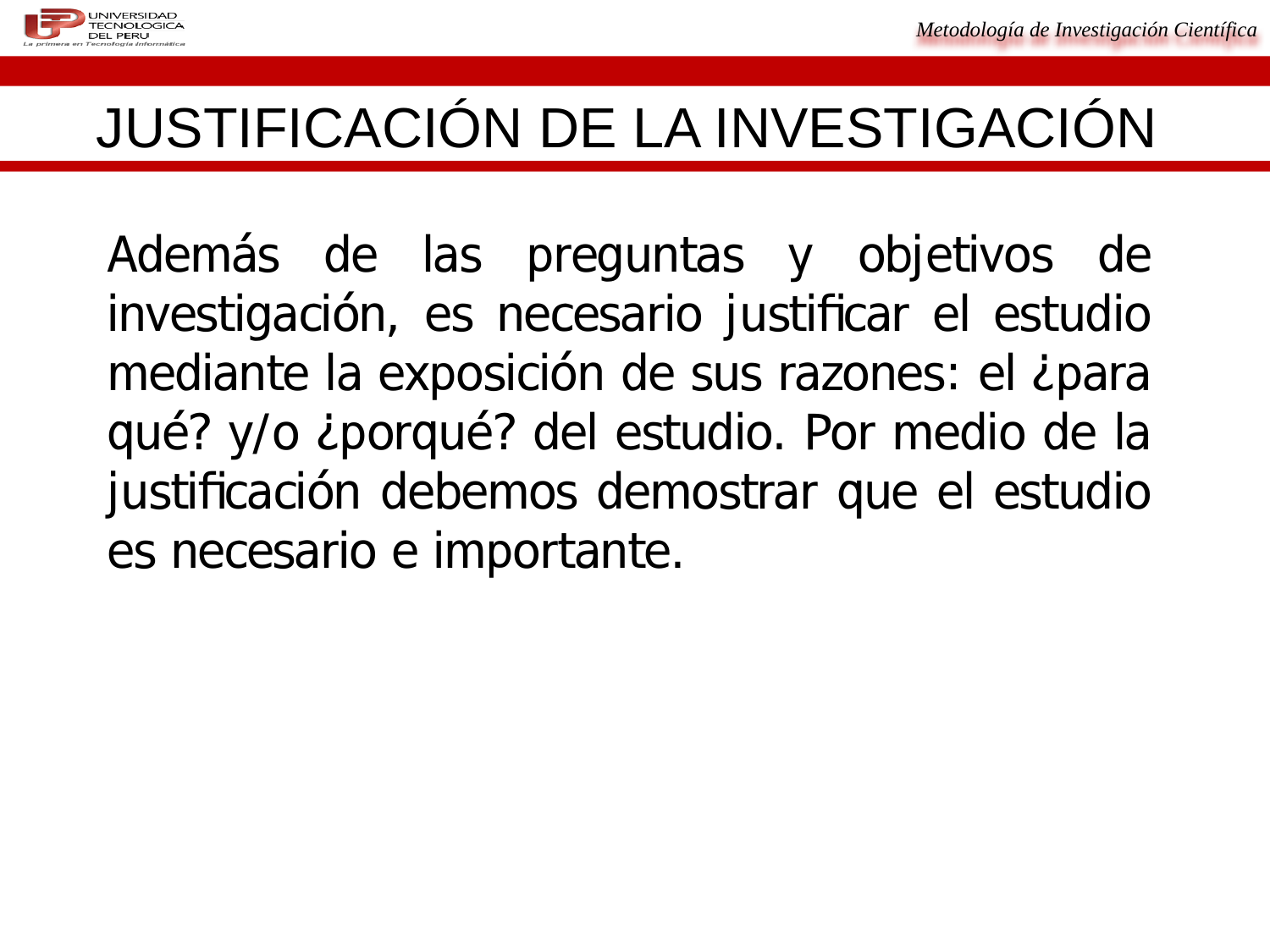

JUSTIFICACIÓN DE LA INVESTIGACIÓN
Además de las preguntas y objetivos de investigación, es necesario justificar el estudio mediante la exposición de sus razones: el ¿para qué? y/o ¿porqué? del estudio. Por medio de la justificación debemos demostrar que el estudio es necesario e importante.